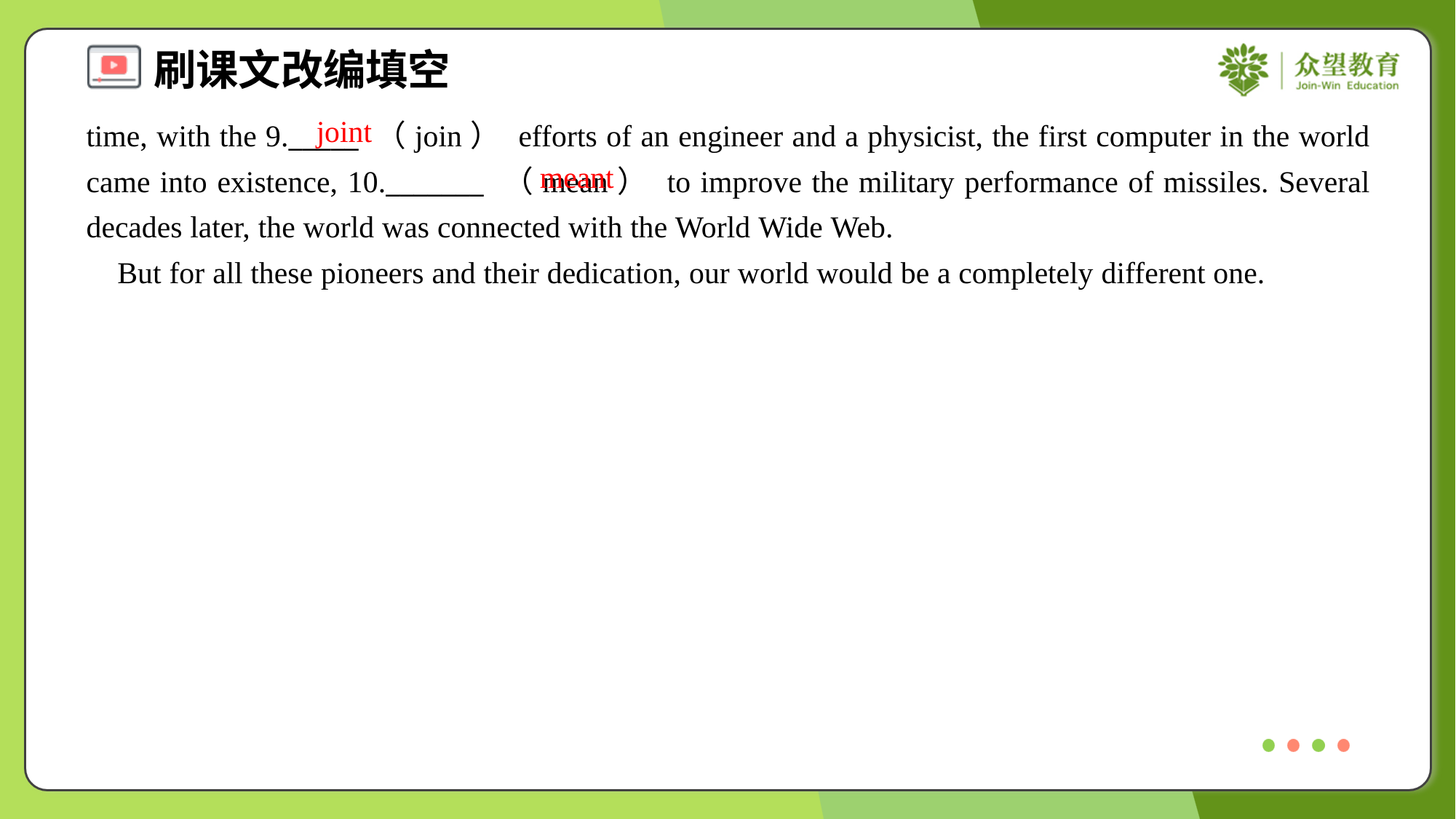

joint
time, with the 9._____ （join） efforts of an engineer and a physicist, the first computer in the world came into existence, 10._______ （mean） to improve the military performance of missiles. Several decades later, the world was connected with the World Wide Web.
    But for all these pioneers and their dedication, our world would be a completely different one.
meant